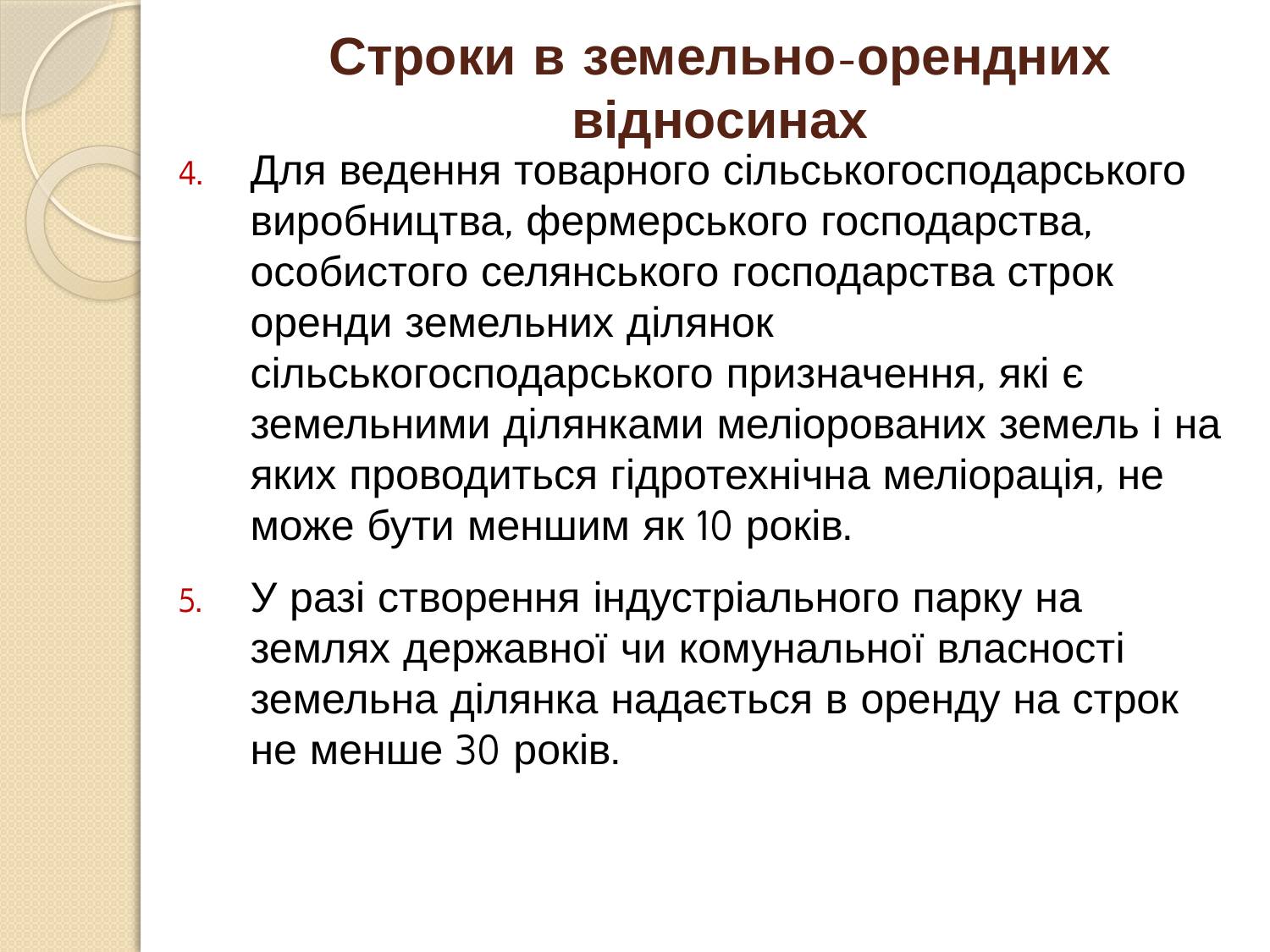

# Строки в земельно-орендних відносинах
Для ведення товарного сільськогосподарського виробництва, фермерського господарства, особистого селянського господарства строк оренди земельних ділянок сільськогосподарського призначення, які є земельними ділянками меліорованих земель і на яких проводиться гідротехнічна меліорація, не може бути меншим як 10 років.
У разі створення індустріального парку на землях державної чи комунальної власності земельна ділянка надається в оренду на строк не менше 30 років.